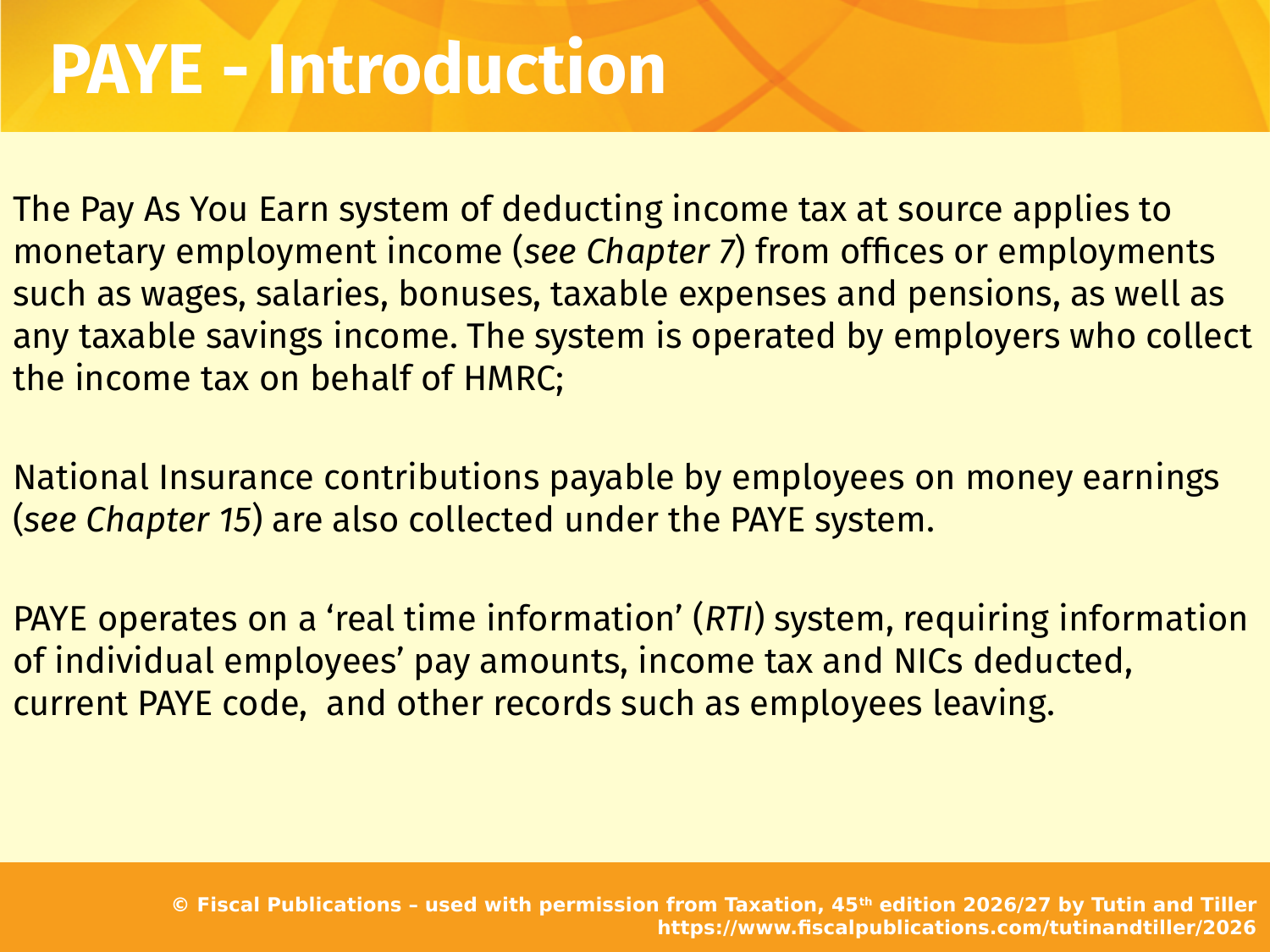

# PAYE - Introduction

The Pay As You Earn system of deducting income tax at source applies to monetary employment income (see Chapter 7) from offices or employments such as wages, salaries, bonuses, taxable expenses and pensions, as well as any taxable savings income. The system is operated by employers who collect the income tax on behalf of HMRC;

National Insurance contributions payable by employees on money earnings (see Chapter 15) are also collected under the PAYE system.

PAYE operates on a ‘real time information’ (RTI) system, requiring information of individual employees’ pay amounts, income tax and NICs deducted, current PAYE code,  and other records such as employees leaving.